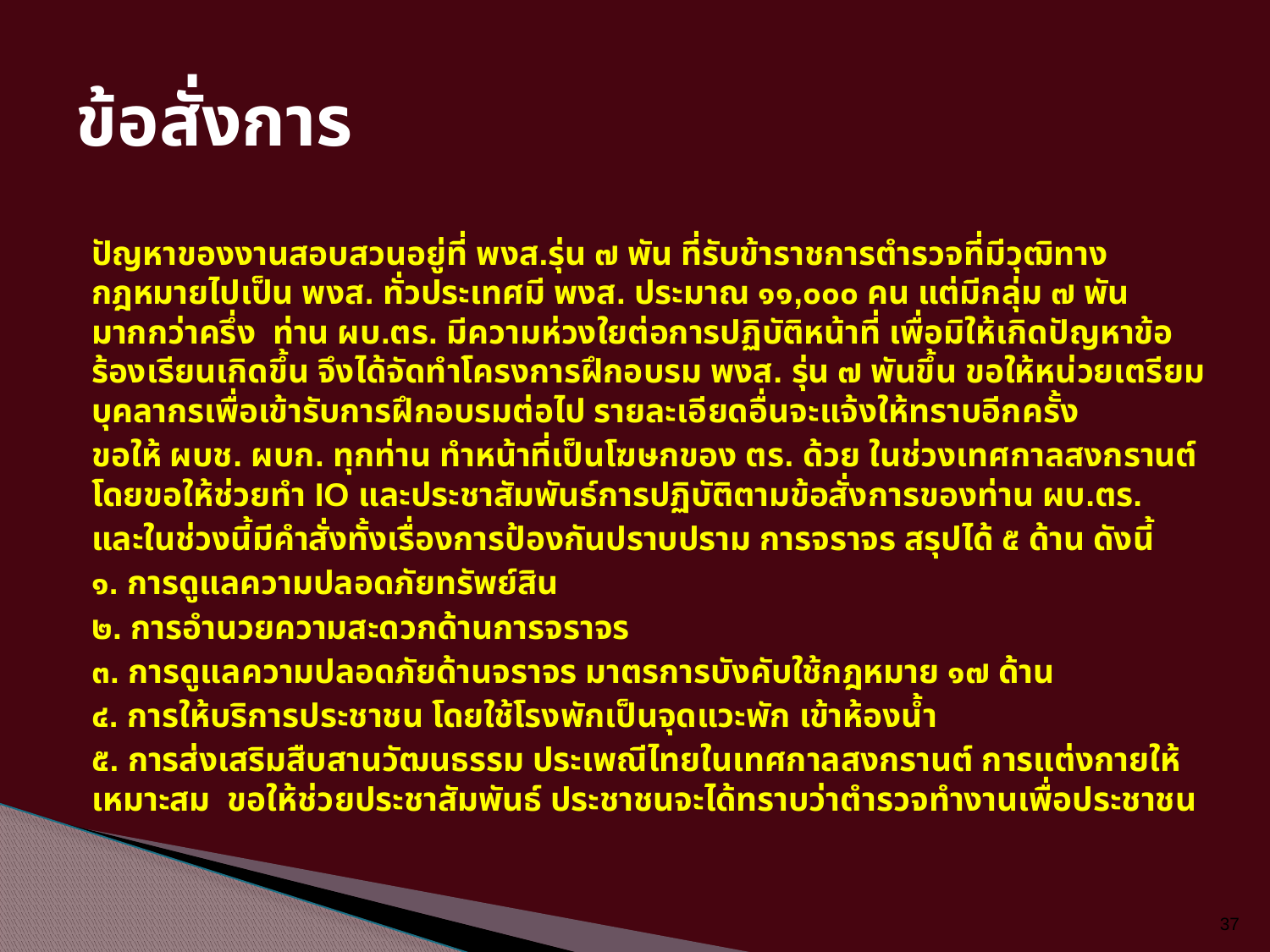

# ข้อสั่งการ
	ปัญหาของงานสอบสวนอยู่ที่ พงส.รุ่น ๗ พัน ที่รับข้าราชการตำรวจที่มีวุฒิทางกฎหมายไปเป็น พงส. ทั่วประเทศมี พงส. ประมาณ ๑๑,๐๐๐ คน แต่มีกลุ่ม ๗ พันมากกว่าครึ่ง  ท่าน ผบ.ตร. มีความห่วงใยต่อการปฏิบัติหน้าที่ เพื่อมิให้เกิดปัญหาข้อร้องเรียนเกิดขึ้น จึงได้จัดทำโครงการฝึกอบรม พงส. รุ่น ๗ พันขึ้น ขอให้หน่วยเตรียมบุคลากรเพื่อเข้ารับการฝึกอบรมต่อไป รายละเอียดอื่นจะแจ้งให้ทราบอีกครั้ง
	ขอให้ ผบช. ผบก. ทุกท่าน ทำหน้าที่เป็นโฆษกของ ตร. ด้วย ในช่วงเทศกาลสงกรานต์ โดยขอให้ช่วยทำ IO และประชาสัมพันธ์การปฏิบัติตามข้อสั่งการของท่าน ผบ.ตร.
	และในช่วงนี้มีคำสั่งทั้งเรื่องการป้องกันปราบปราม การจราจร สรุปได้ ๕ ด้าน ดังนี้
	๑. การดูแลความปลอดภัยทรัพย์สิน
	๒. การอำนวยความสะดวกด้านการจราจร
	๓. การดูแลความปลอดภัยด้านจราจร มาตรการบังคับใช้กฎหมาย ๑๗ ด้าน
	๔. การให้บริการประชาชน โดยใช้โรงพักเป็นจุดแวะพัก เข้าห้องน้ำ
	๕. การส่งเสริมสืบสานวัฒนธรรม ประเพณีไทยในเทศกาลสงกรานต์ การแต่งกายให้เหมาะสม  ขอให้ช่วยประชาสัมพันธ์ ประชาชนจะได้ทราบว่าตำรวจทำงานเพื่อประชาชน

37